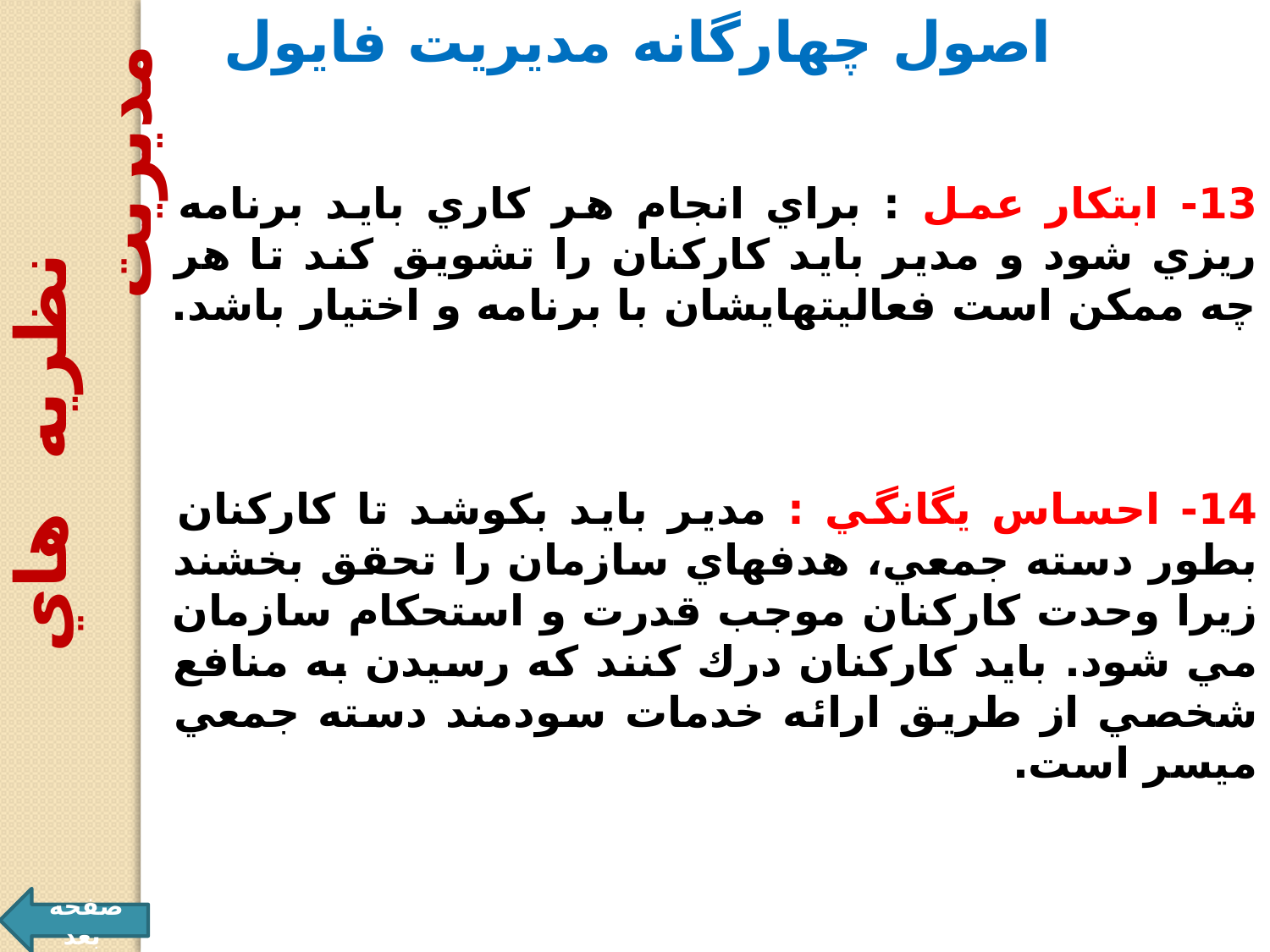

اصول چهارگانه مديريت فايول
13- ابتكار عمل : براي انجام هر كاري بايد برنامه ريزي شود و مدير بايد كاركنان را تشويق كند تا هر چه ممكن است فعاليتهايشان با برنامه و اختيار باشد.
    نظريه هاي مديريت
14- احساس يگانگي : مدير بايد بكوشد تا كاركنان بطور دسته جمعي، هدفهاي سازمان را تحقق بخشند زيرا وحدت كاركنان موجب قدرت و استحكام سازمان مي شود. بايد كاركنان درك كنند كه رسيدن به منافع شخصي از طريق ارائه خدمات سودمند دسته جمعي ميسر است.
صفحه  بعد